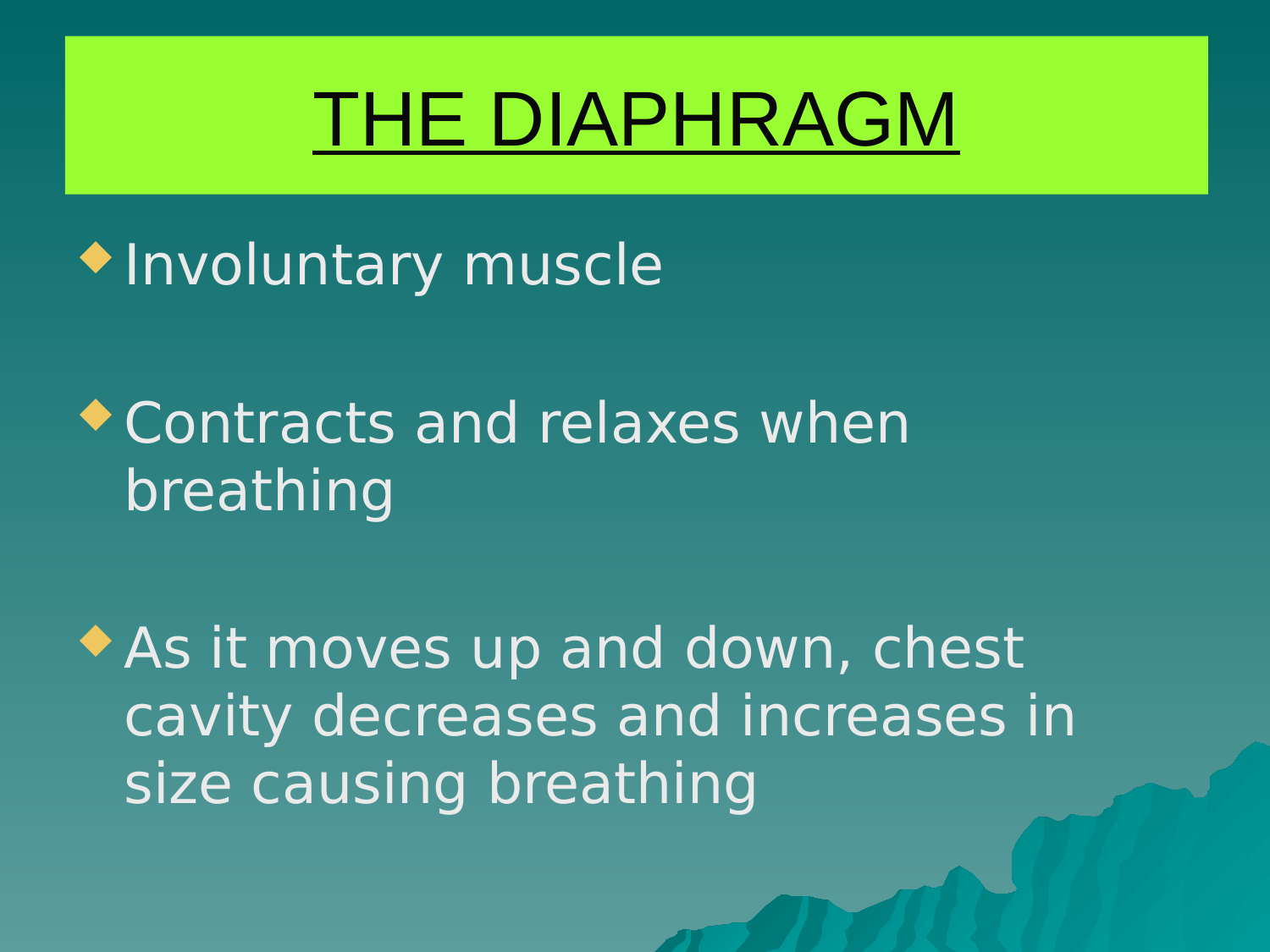

# THE DIAPHRAGM
Involuntary muscle

Contracts and relaxes when breathing

As it moves up and down, chest cavity decreases and increases in size causing breathing